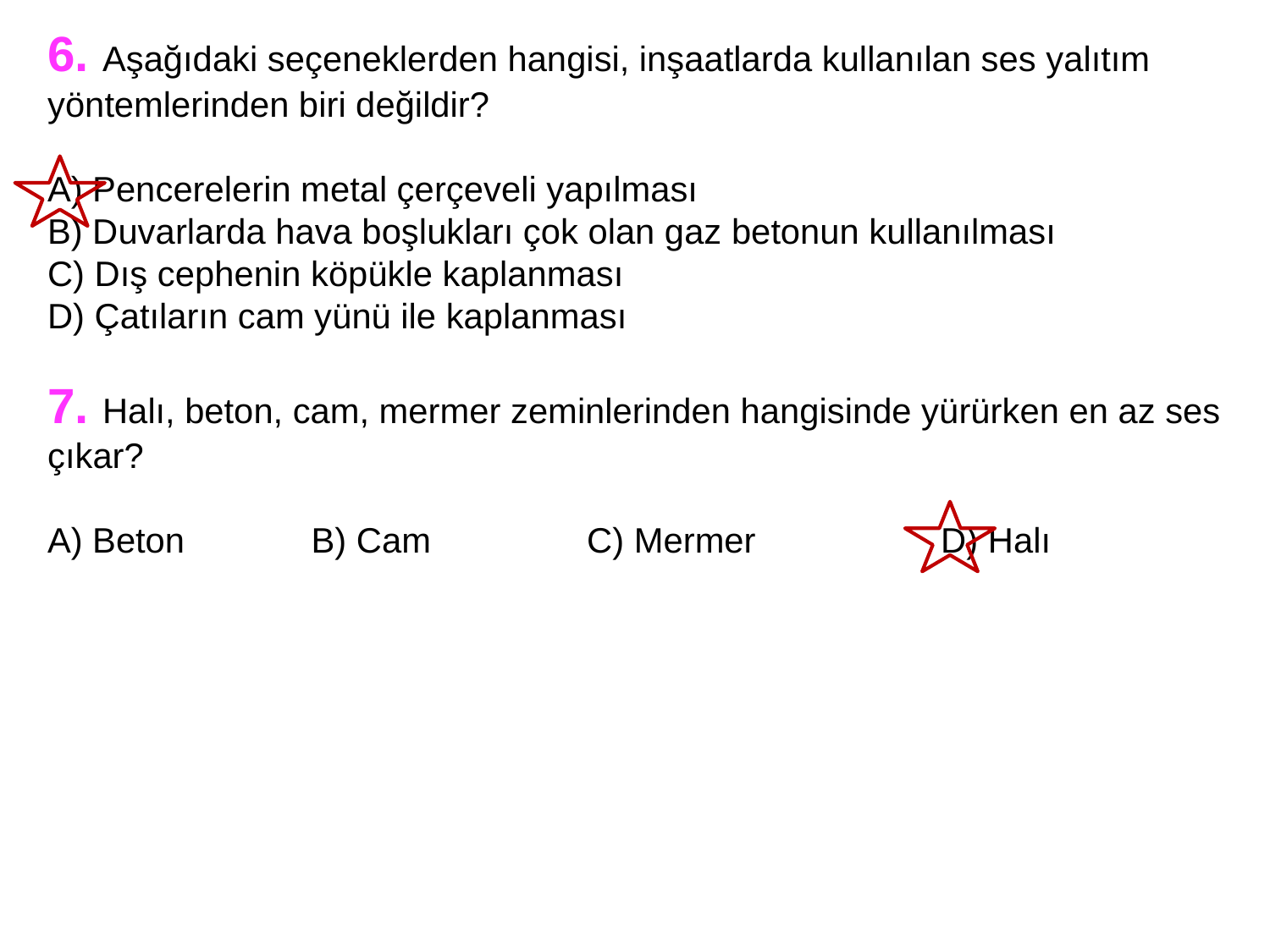

6. Aşağıdaki seçeneklerden hangisi, inşaatlarda kullanılan ses yalıtım yöntemlerinden biri değildir?

A) Pencerelerin metal çerçeveli yapılması
B) Duvarlarda hava boşlukları çok olan gaz betonun kullanılması
C) Dış cephenin köpükle kaplanması
D) Çatıların cam yünü ile kaplanması

7. Halı, beton, cam, mermer zeminlerinden hangisinde yürürken en az ses çıkar?

A) Beton             B) Cam                C) Mermer                   D) Halı